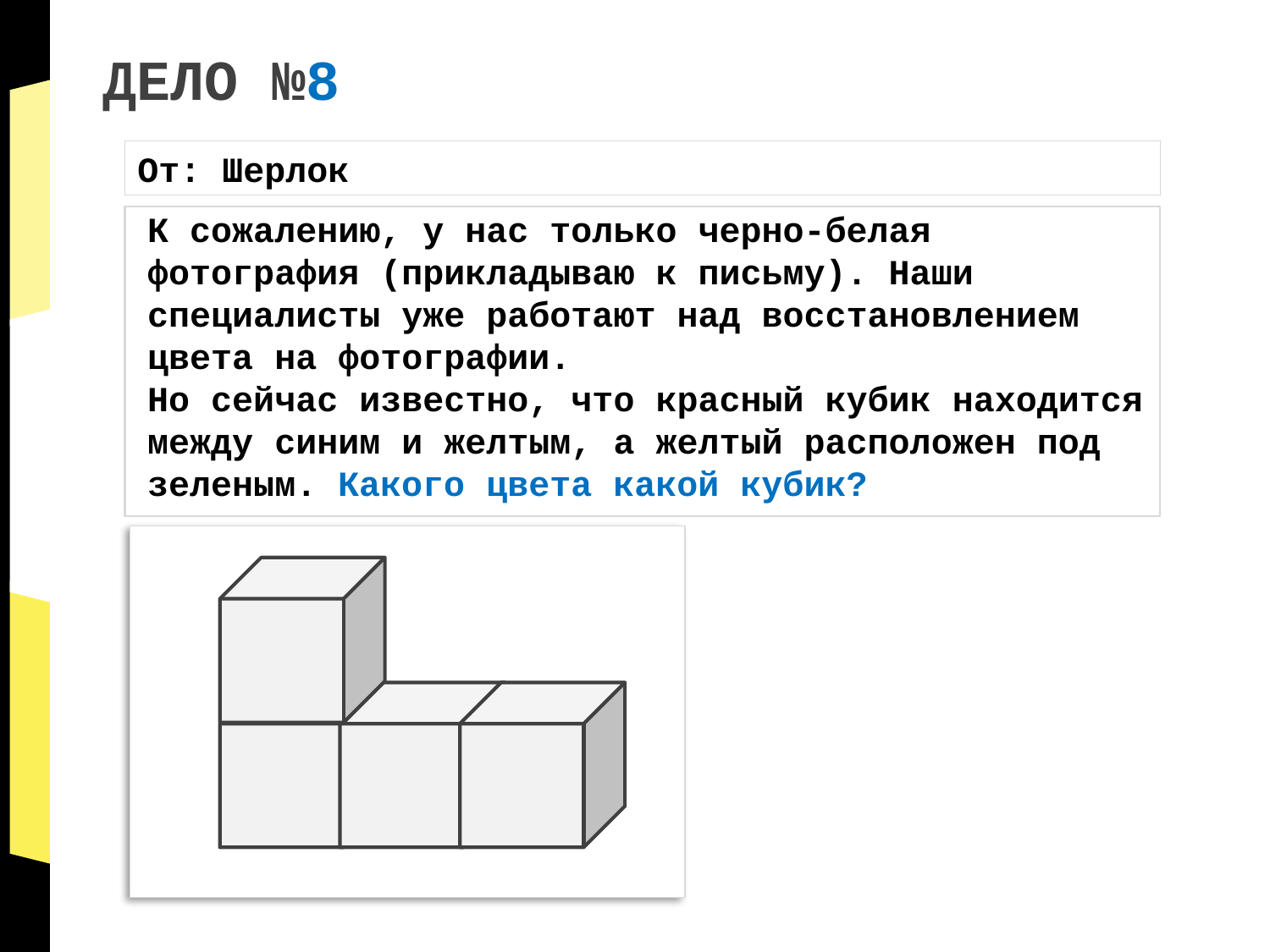

ДЕЛО №8
От: Шерлок
К сожалению, у нас только черно-белая фотография (прикладываю к письму). Наши специалисты уже работают над восстановлением цвета на фотографии.
Но сейчас известно, что красный кубик находится между синим и желтым, а желтый расположен под зеленым. Какого цвета какой кубик?